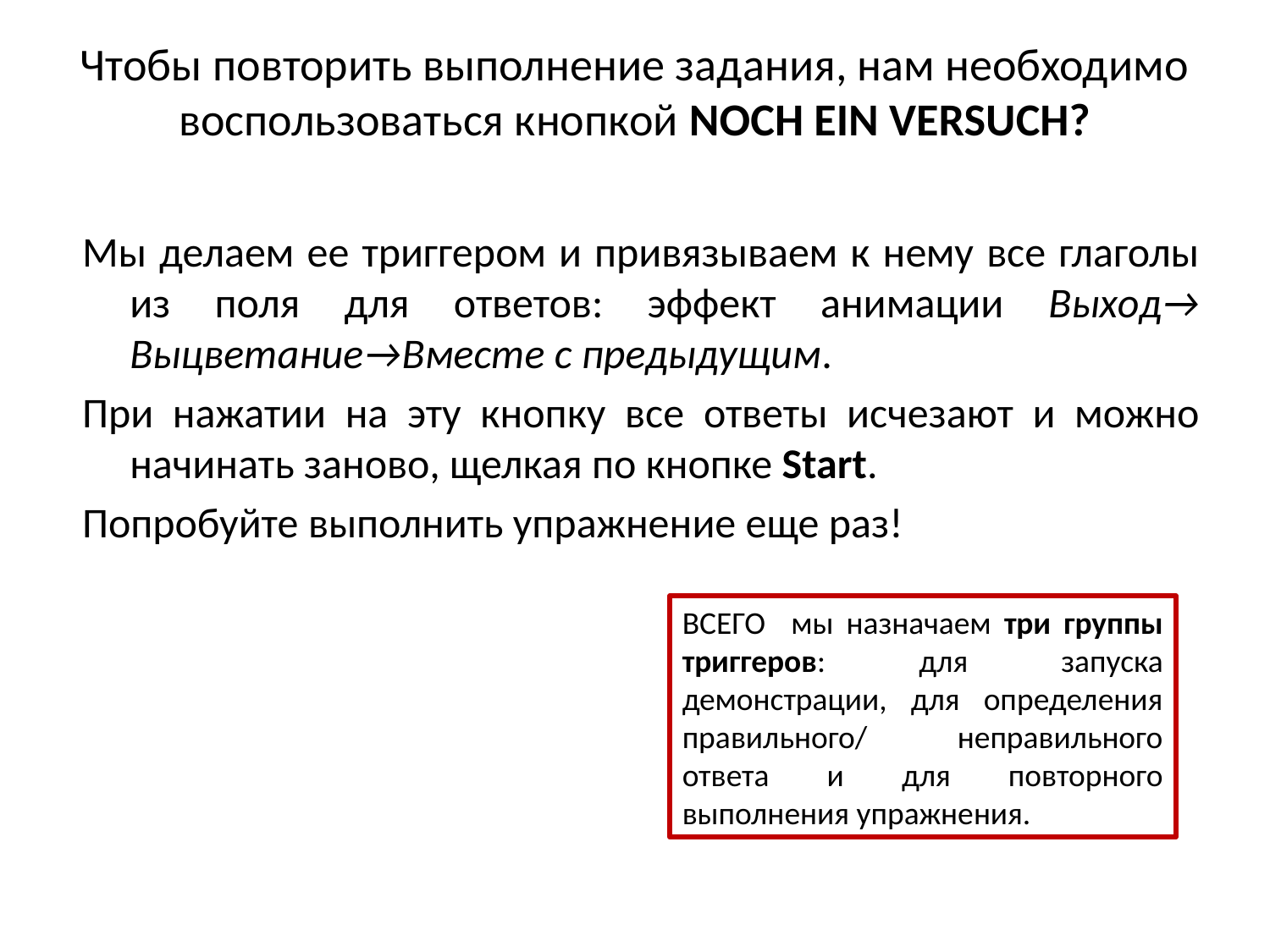

# Чтобы повторить выполнение задания, нам необходимо воспользоваться кнопкой NOCH EIN VERSUCH?
Мы делаем ее триггером и привязываем к нему все глаголы из поля для ответов: эффект анимации Выход→ Выцветание→Вместе с предыдущим.
При нажатии на эту кнопку все ответы исчезают и можно начинать заново, щелкая по кнопке Start.
Попробуйте выполнить упражнение еще раз!
ВСЕГО  мы назначаем три группы триггеров: для запуска демонстрации, для определения правильного/ неправильного ответа и для повторного выполнения упражнения.